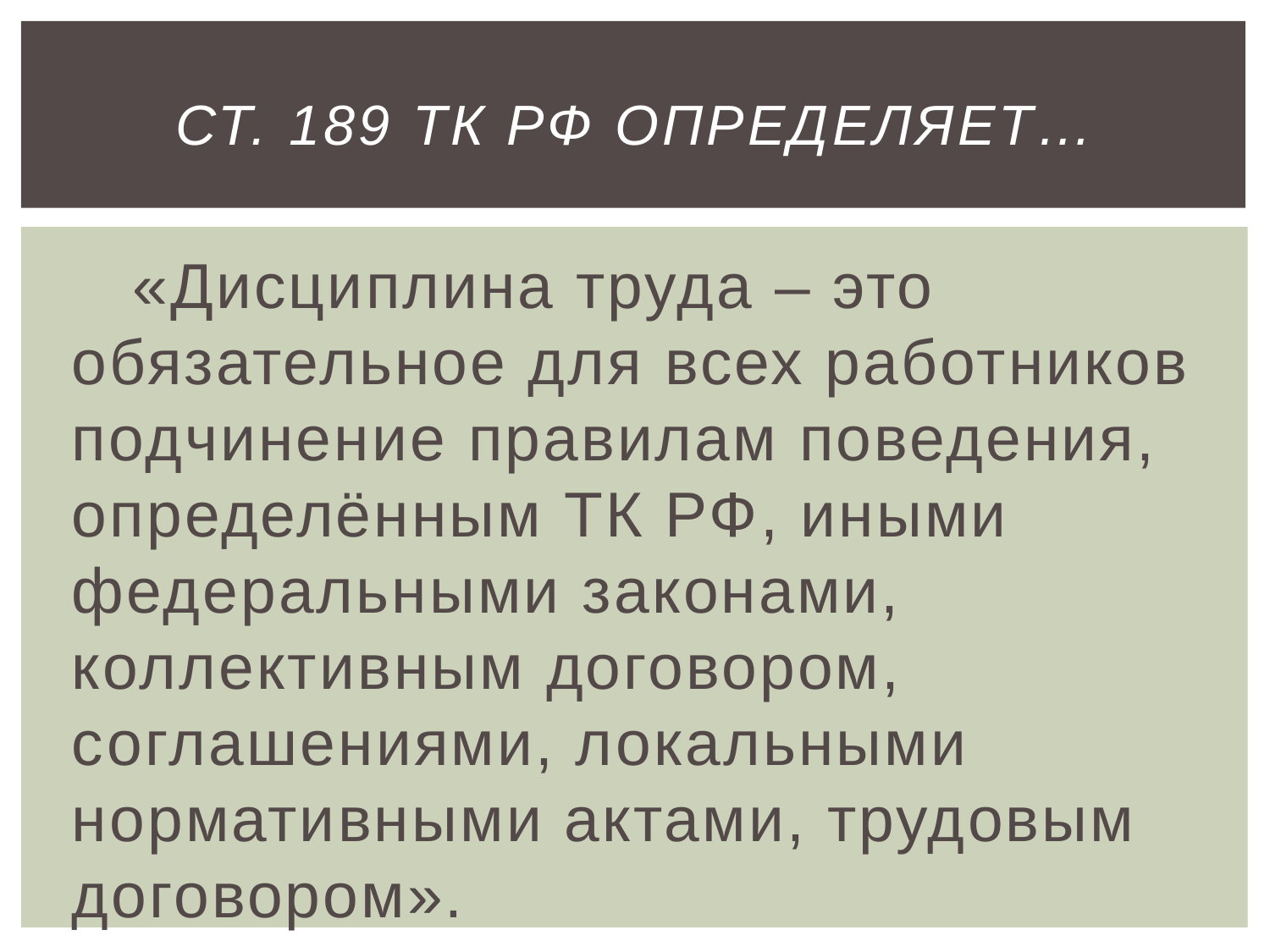

# Ст. 189 ТК РФ определяет…
   «Дисциплина труда – это обязательное для всех работников подчинение правилам поведения, определённым ТК РФ, иными федеральными законами, коллективным договором, соглашениями, локальными нормативными актами, трудовым договором».